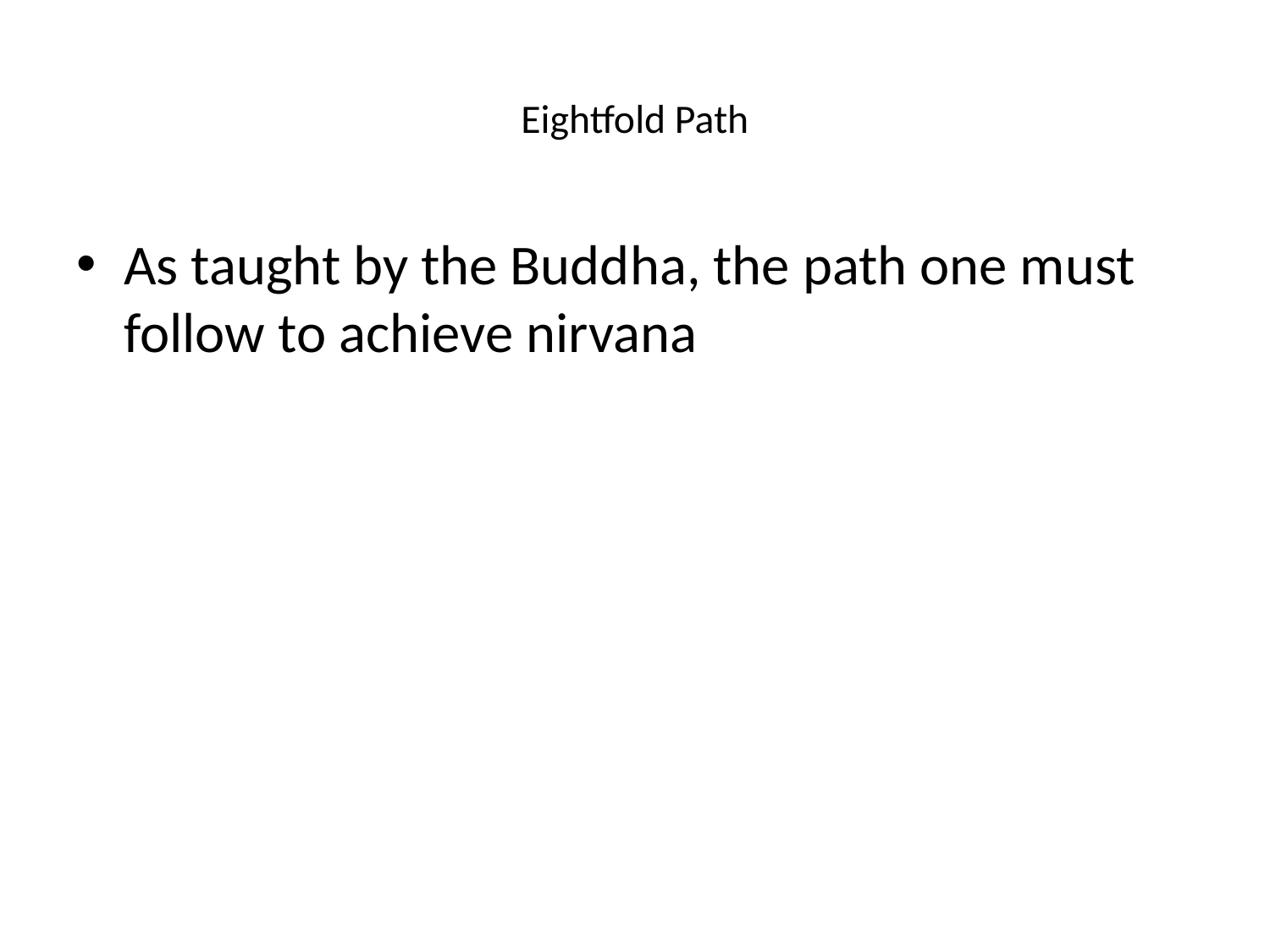

# Eightfold Path
As taught by the Buddha, the path one must follow to achieve nirvana